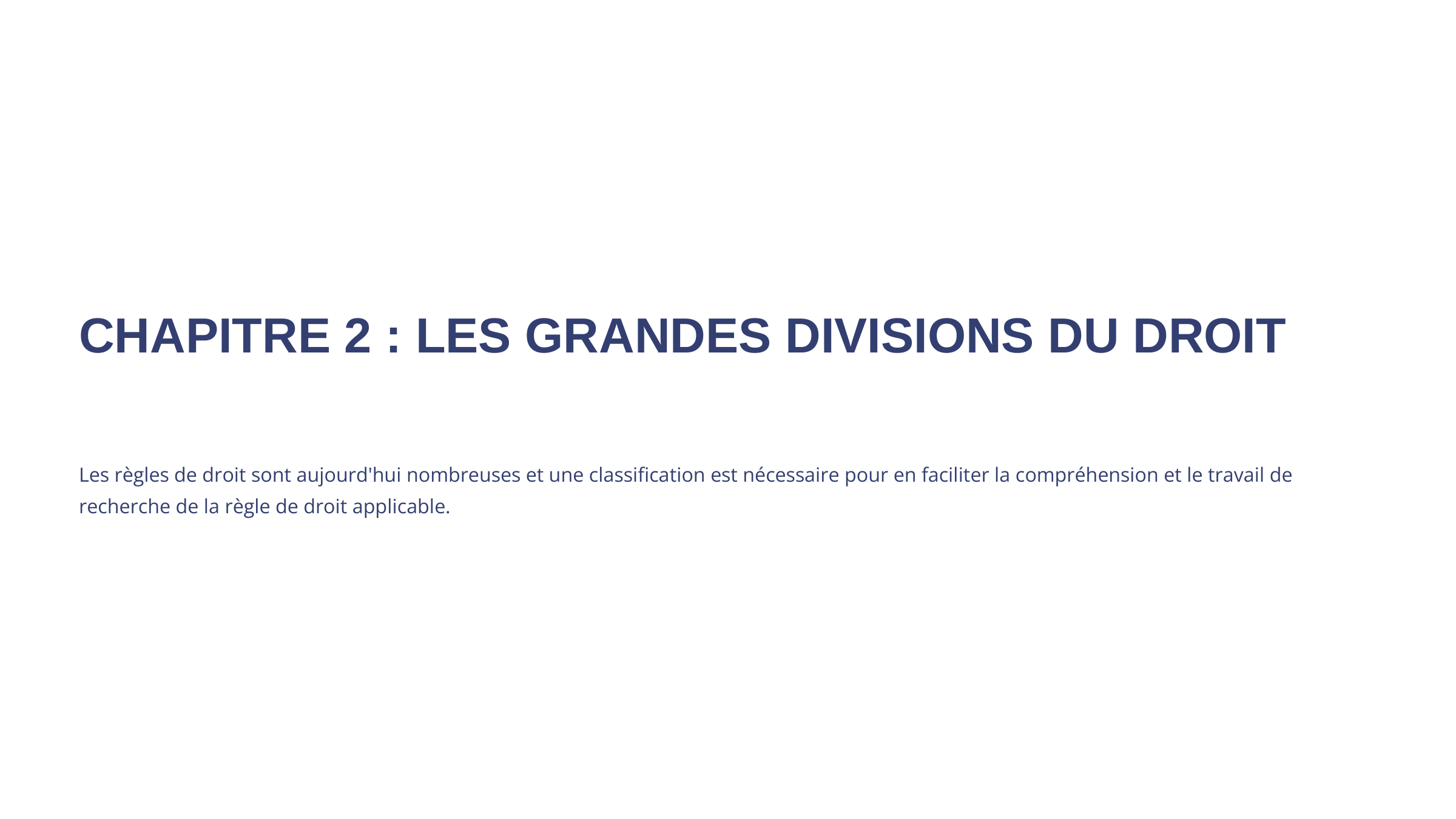

CHAPITRE 2 : LES GRANDES DIVISIONS DU DROIT
Les règles de droit sont aujourd'hui nombreuses et une classification est nécessaire pour en faciliter la compréhension et le travail de recherche de la règle de droit applicable.